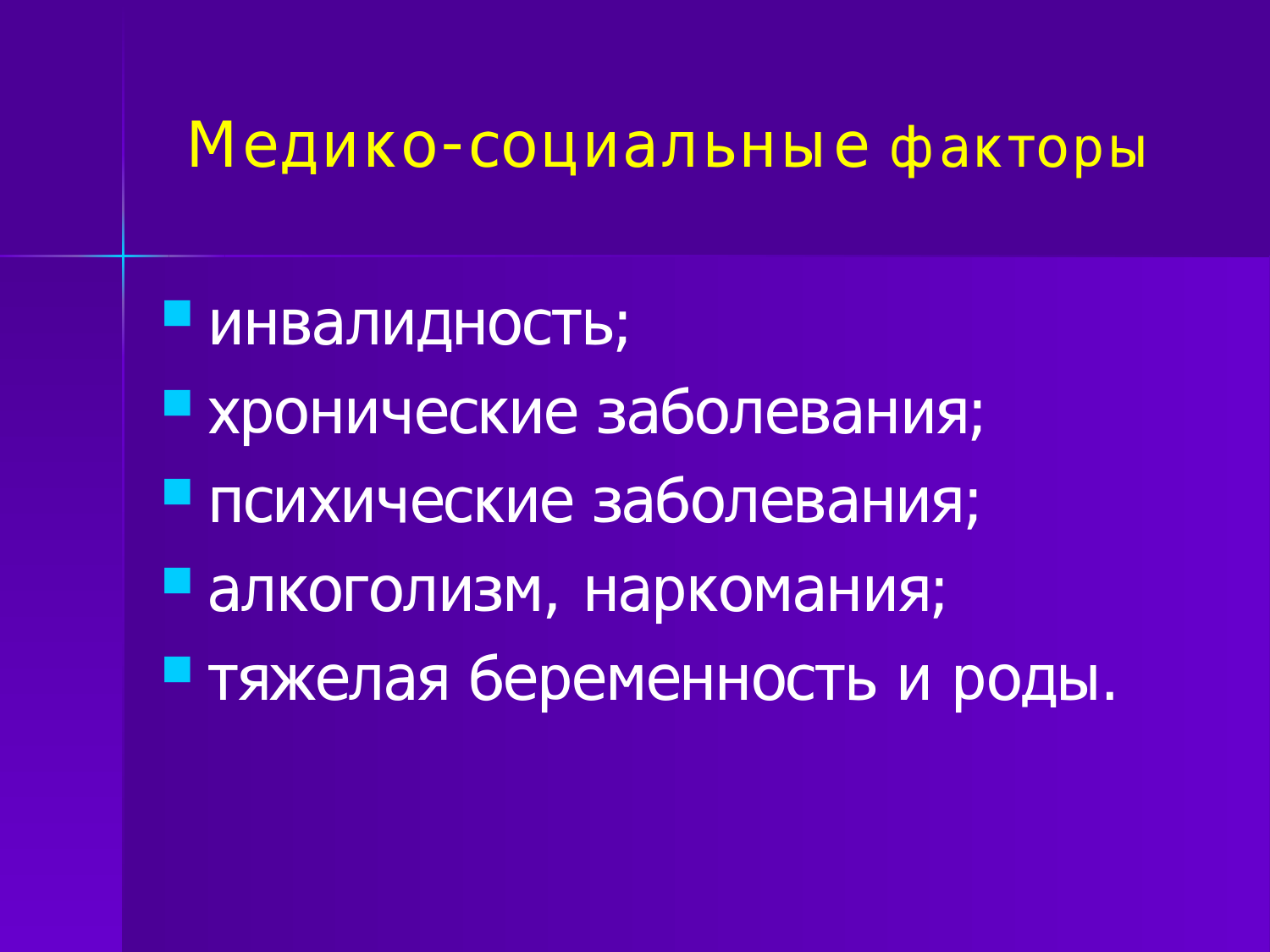

# Медико-социальные факторы
инвалидность;
хронические заболевания;
психические заболевания;
алкоголизм, наркомания;
тяжелая беременность и роды.